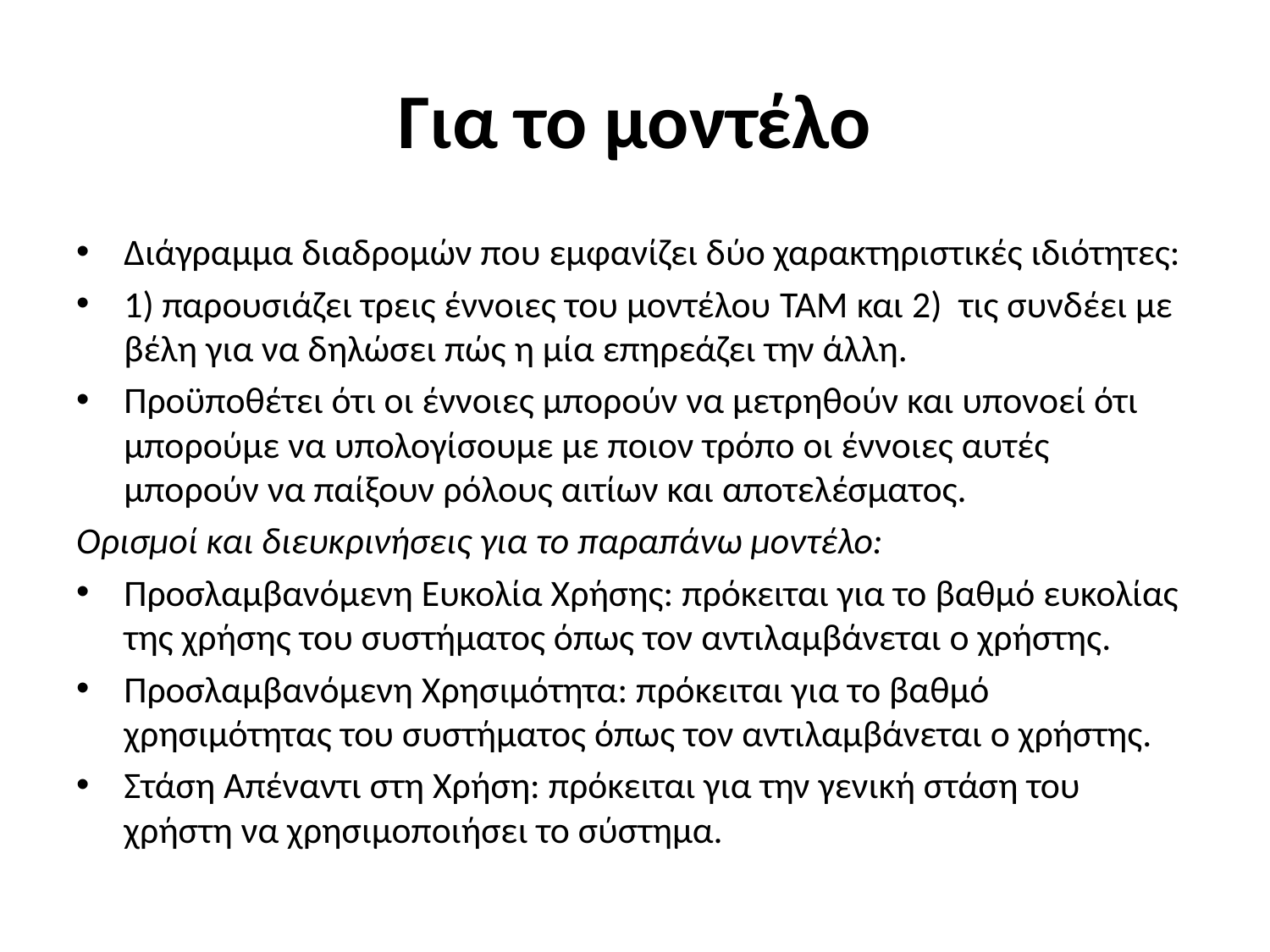

# Για το μοντέλο
Διάγραμμα διαδρομών που εμφανίζει δύο χαρακτηριστικές ιδιότητες:
1) παρουσιάζει τρεις έννοιες του μοντέλου TAM και 2)  τις συνδέει με βέλη για να δηλώσει πώς η μία επηρεάζει την άλλη.
Προϋποθέτει ότι οι έννοιες μπορούν να μετρηθούν και υπονοεί ότι μπορούμε να υπολογίσουμε με ποιον τρόπο οι έννοιες αυτές μπορούν να παίξουν ρόλους αιτίων και αποτελέσματος.
Ορισμοί και διευκρινήσεις για το παραπάνω μοντέλο:
Προσλαμβανόμενη Ευκολία Χρήσης: πρόκειται για το βαθμό ευκολίας της χρήσης του συστήματος όπως τον αντιλαμβάνεται ο χρήστης.
Προσλαμβανόμενη Χρησιμότητα: πρόκειται για το βαθμό χρησιμότητας του συστήματος όπως τον αντιλαμβάνεται ο χρήστης.
Στάση Απέναντι στη Χρήση: πρόκειται για την γενική στάση του χρήστη να χρησιμοποιήσει το σύστημα.